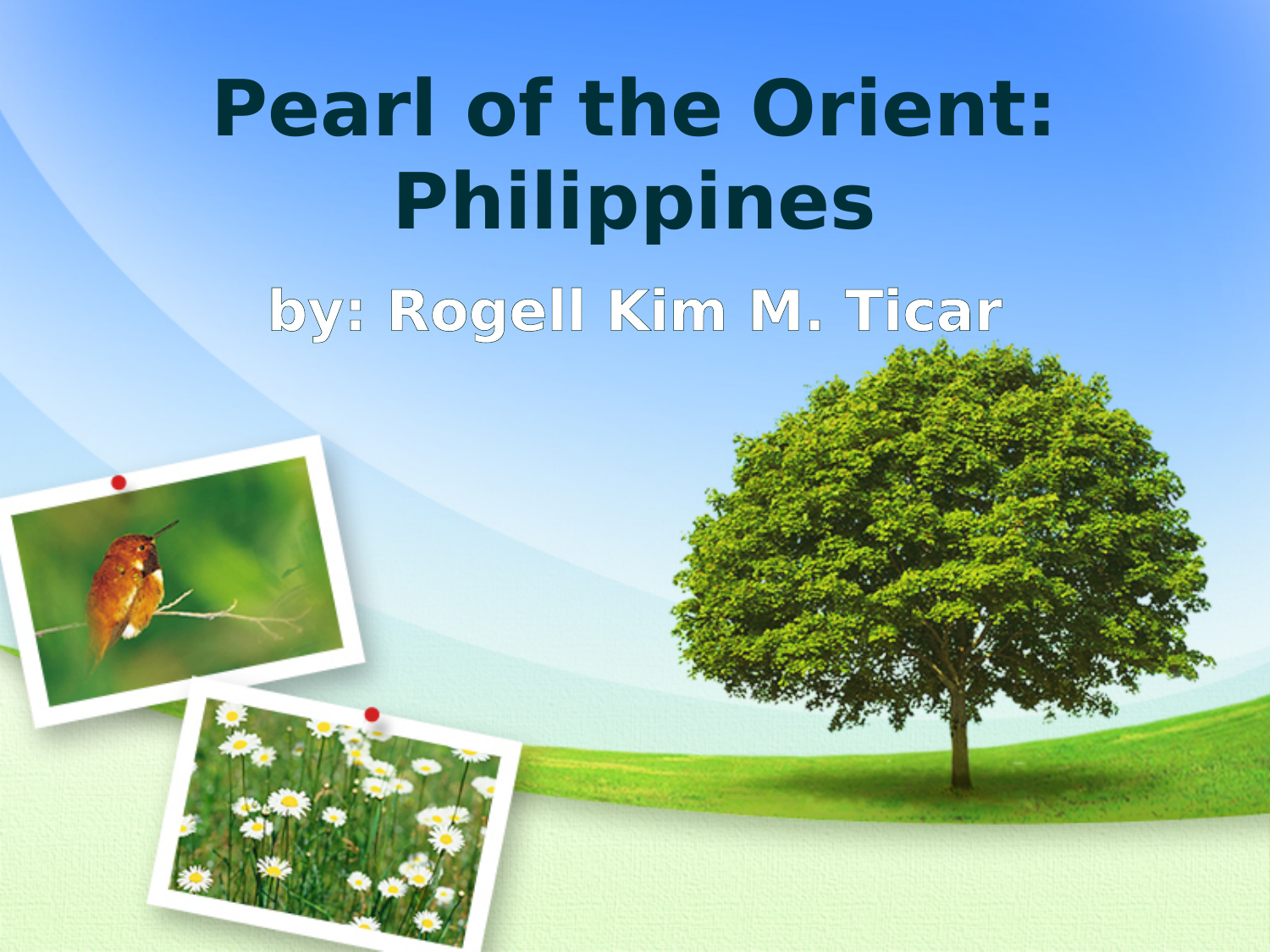

# Pearl of the Orient: Philippines
by: Rogell Kim M. Ticar